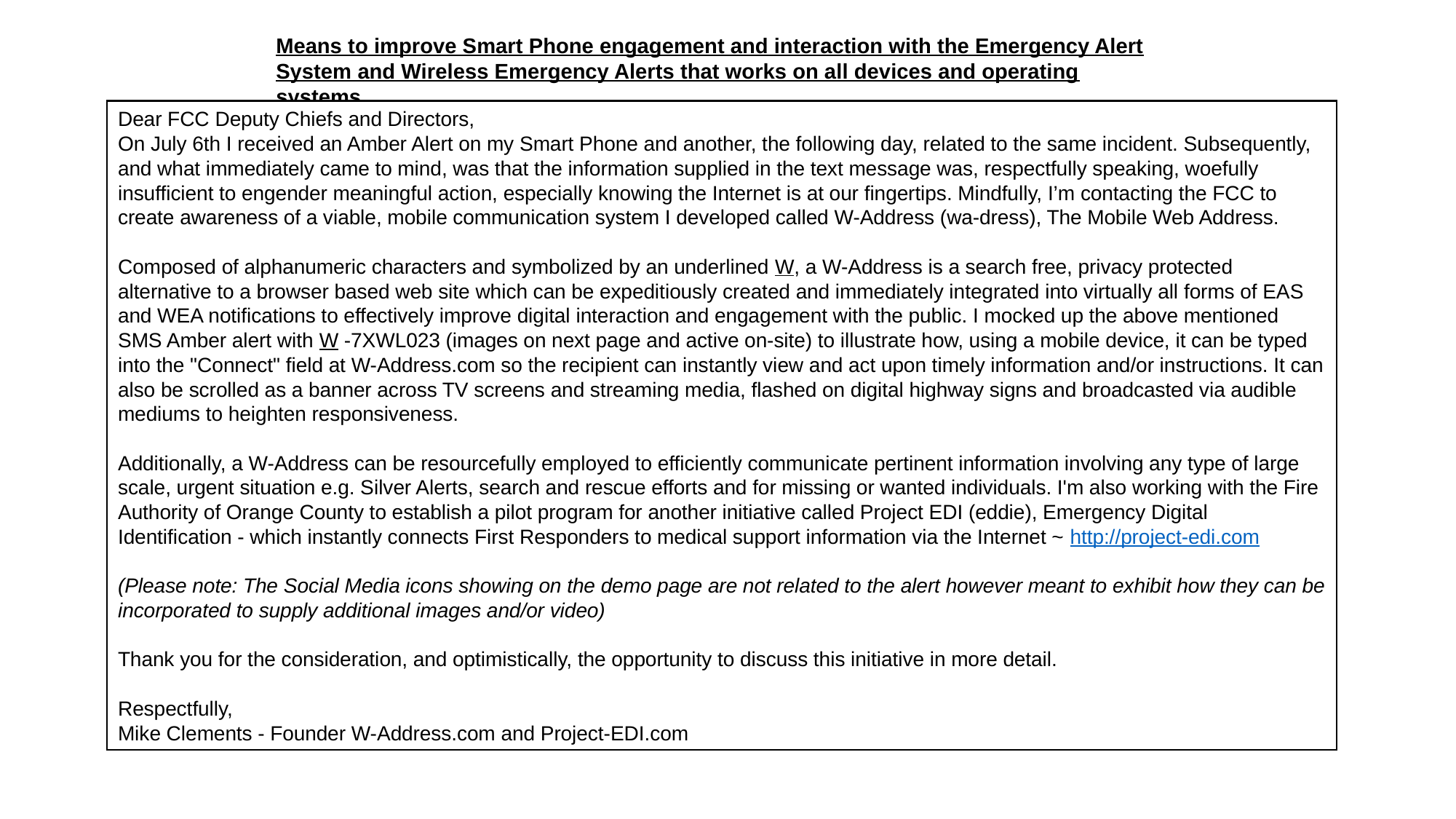

Means to improve Smart Phone engagement and interaction with the Emergency Alert System and Wireless Emergency Alerts that works on all devices and operating systems
Dear FCC Deputy Chiefs and Directors,
On July 6th I received an Amber Alert on my Smart Phone and another, the following day, related to the same incident. Subsequently, and what immediately came to mind, was that the information supplied in the text message was, respectfully speaking, woefully insufficient to engender meaningful action, especially knowing the Internet is at our fingertips. Mindfully, I’m contacting the FCC to create awareness of a viable, mobile communication system I developed called W-Address (wa-dress), The Mobile Web Address.
Composed of alphanumeric characters and symbolized by an underlined W, a W-Address is a search free, privacy protected alternative to a browser based web site which can be expeditiously created and immediately integrated into virtually all forms of EAS and WEA notifications to effectively improve digital interaction and engagement with the public. I mocked up the above mentioned SMS Amber alert with W -7XWL023 (images on next page and active on-site) to illustrate how, using a mobile device, it can be typed into the "Connect" field at W-Address.com so the recipient can instantly view and act upon timely information and/or instructions. It can also be scrolled as a banner across TV screens and streaming media, flashed on digital highway signs and broadcasted via audible mediums to heighten responsiveness.
Additionally, a W-Address can be resourcefully employed to efficiently communicate pertinent information involving any type of large scale, urgent situation e.g. Silver Alerts, search and rescue efforts and for missing or wanted individuals. I'm also working with the Fire Authority of Orange County to establish a pilot program for another initiative called Project EDI (eddie), Emergency Digital Identification - which instantly connects First Responders to medical support information via the Internet ~ http://project-edi.com

(Please note: The Social Media icons showing on the demo page are not related to the alert however meant to exhibit how they can be incorporated to supply additional images and/or video)
Thank you for the consideration, and optimistically, the opportunity to discuss this initiative in more detail.
Respectfully,
Mike Clements - Founder W-Address.com and Project-EDI.com